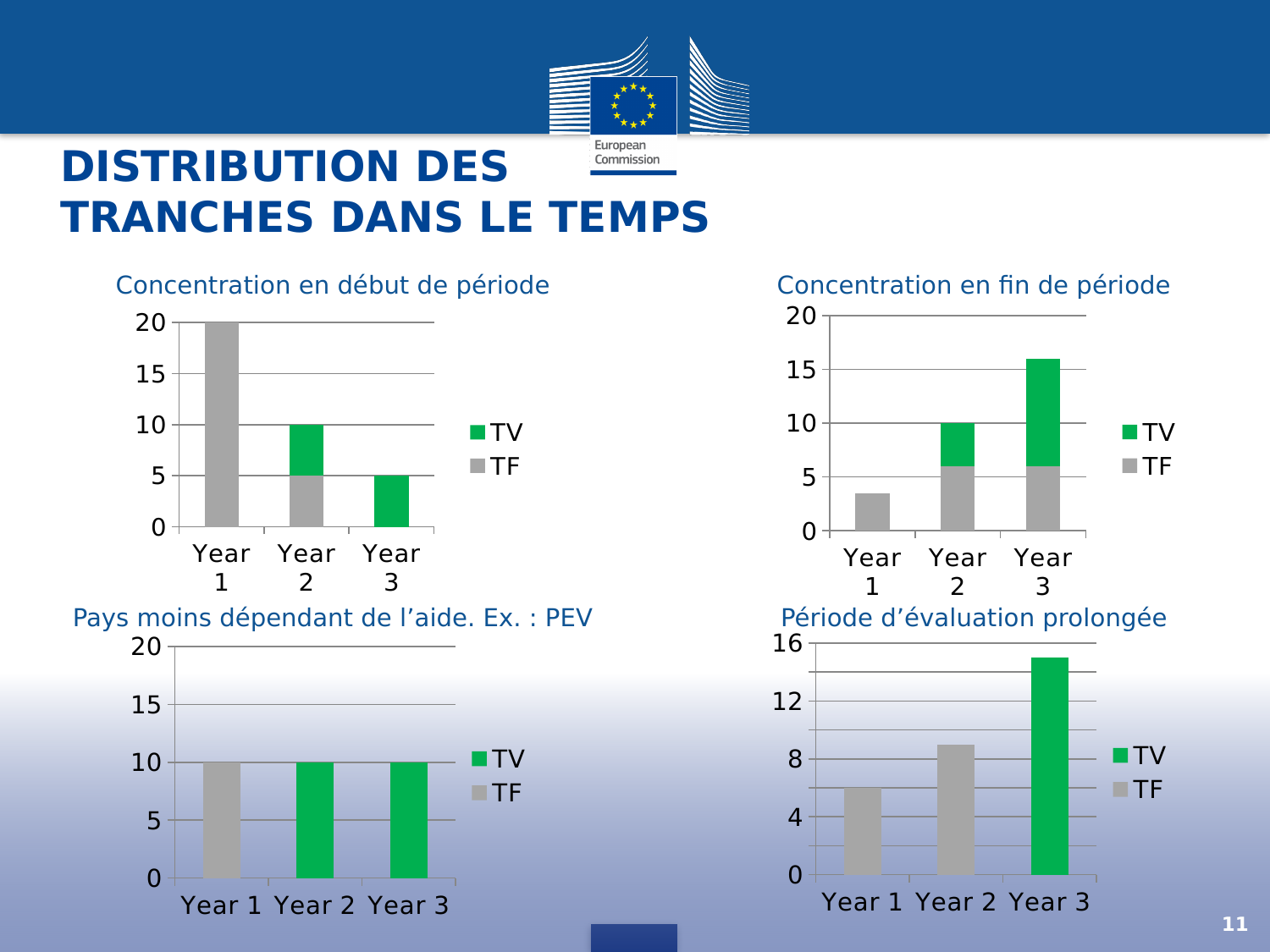

# Distribution des tranches dans le temps
Concentration en début de période
Concentration en fin de période

### Chart

| Category | TF | TV |
|---|---|---|
| Year 1 | 3.5 | 0.0 |
| Year 2 | 6.0 | 4.0 |
| Year 3 | 6.0 | 10.0 |

### Chart

| Category | TF | TV |
|---|---|---|
| Year 1 | 20.0 | 0.0 |
| Year 2 | 5.0 | 5.0 |
| Year 3 | 0.0 | 5.0 |
Pays moins dépendant de l’aide. Ex. : PEV
Période d’évaluation prolongée

### Chart

| Category | TF | TV |
|---|---|---|
| Year 1 | 6.0 | 0.0 |
| Year 2 | 9.0 | 0.0 |
| Year 3 | 0.0 | 15.0 |

### Chart

| Category | TF | TV |
|---|---|---|
| Year 1 | 10.0 | 0.0 |
| Year 2 | 0.0 | 10.0 |
| Year 3 | 0.0 | 10.0 |
11